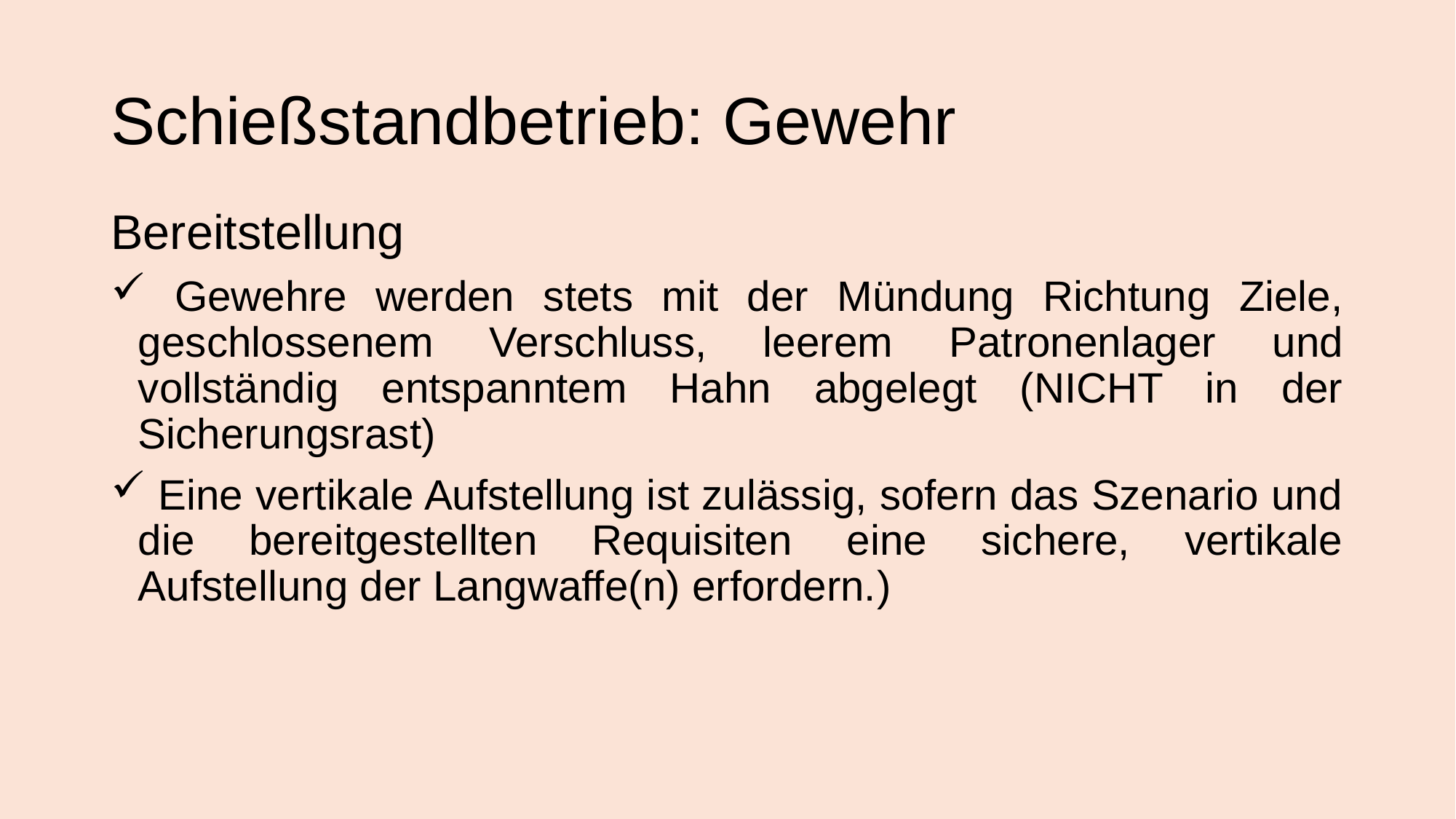

# Schießstandbetrieb: Gewehr
Bereitstellung
 Gewehre werden stets mit der Mündung Richtung Ziele, geschlossenem Verschluss, leerem Patronenlager und vollständig entspanntem Hahn abgelegt (NICHT in der Sicherungsrast)
 Eine vertikale Aufstellung ist zulässig, sofern das Szenario und die bereitgestellten Requisiten eine sichere, vertikale Aufstellung der Langwaffe(n) erfordern.)